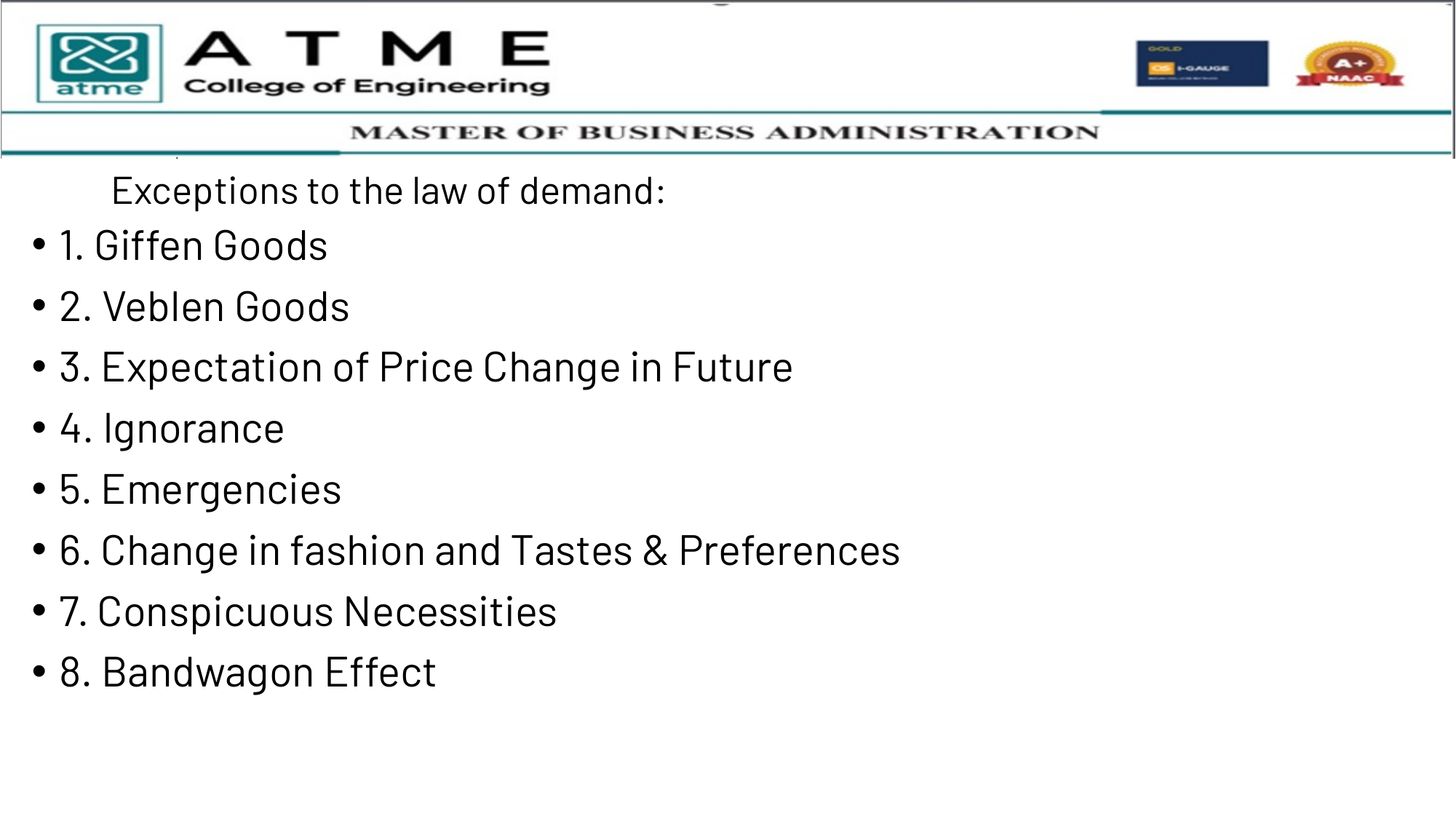

# Exceptions to the law of demand:
1. Giffen Goods
2. Veblen Goods
3. Expectation of Price Change in Future
4. Ignorance
5. Emergencies
6. Change in fashion and Tastes & Preferences
7. Conspicuous Necessities
8. Bandwagon Effect